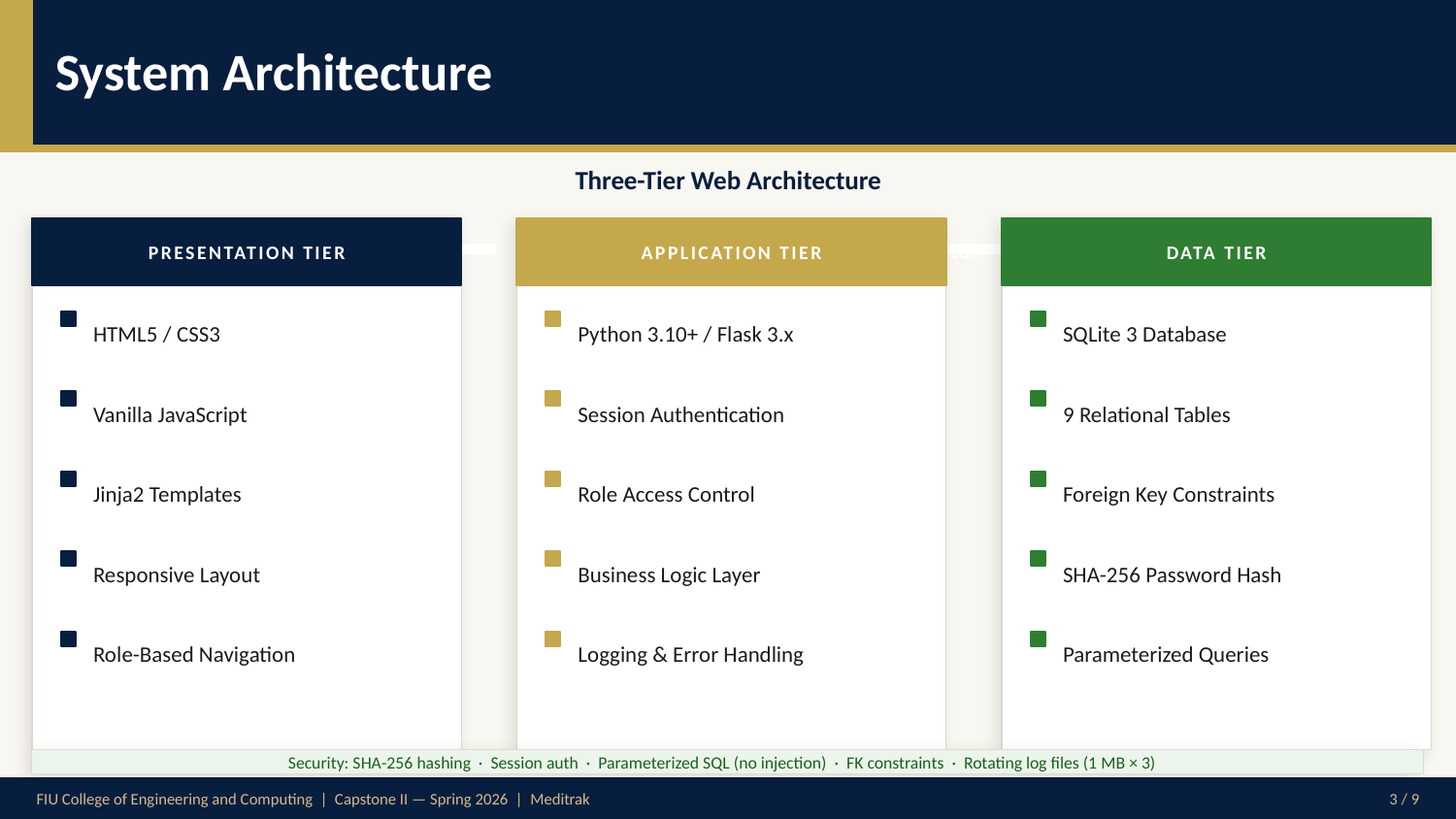

System Architecture

Three-Tier Web Architecture

PRESENTATION TIER

APPLICATION TIER

DATA TIER
HTTP
SQL

HTML5 / CSS3
Python 3.10+ / Flask 3.x
SQLite 3 Database

Vanilla JavaScript
Session Authentication
9 Relational Tables

Jinja2 Templates
Role Access Control
Foreign Key Constraints

Responsive Layout
Business Logic Layer
SHA-256 Password Hash

Role-Based Navigation
Logging & Error Handling
Parameterized Queries

Security: SHA-256 hashing  ·  Session auth  ·  Parameterized SQL (no injection)  ·  FK constraints  ·  Rotating log files (1 MB × 3)

FIU College of Engineering and Computing  |  Capstone II — Spring 2026  |  Meditrak
3 / 9